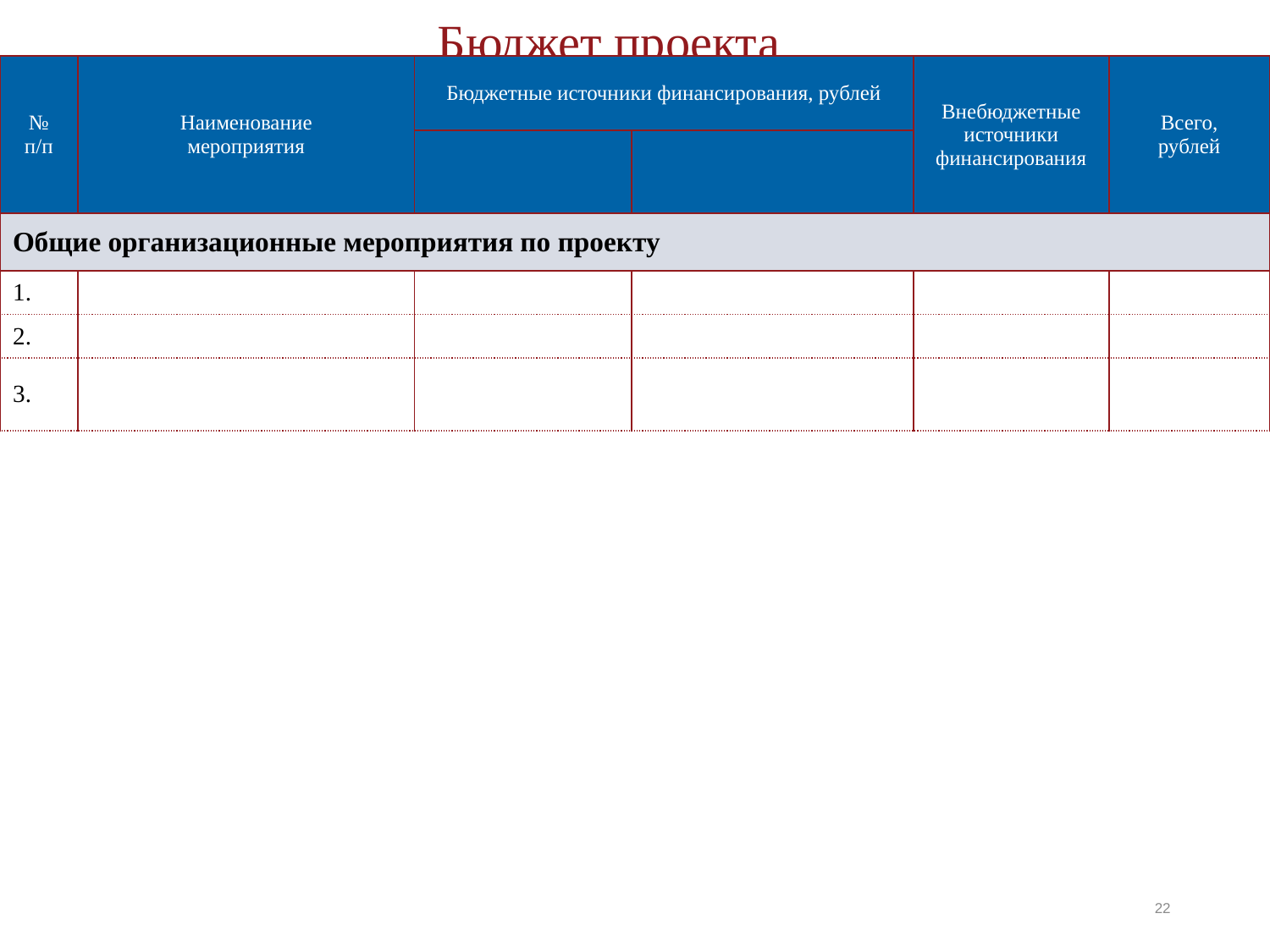

Бюджет проекта
| № п/п | Наименование мероприятия | Бюджетные источники финансирования, рублей |  | Внебюджетные источники финансирования | Всего, рублей |
| --- | --- | --- | --- | --- | --- |
|  |  |  |  |  |  |
| Общие организационные мероприятия по проекту |  |  |  |  |  |
| 1. |  |  |  |  |  |
| 2. |  |  |  |  |  |
| 3. |  |  |  |  |  |
22